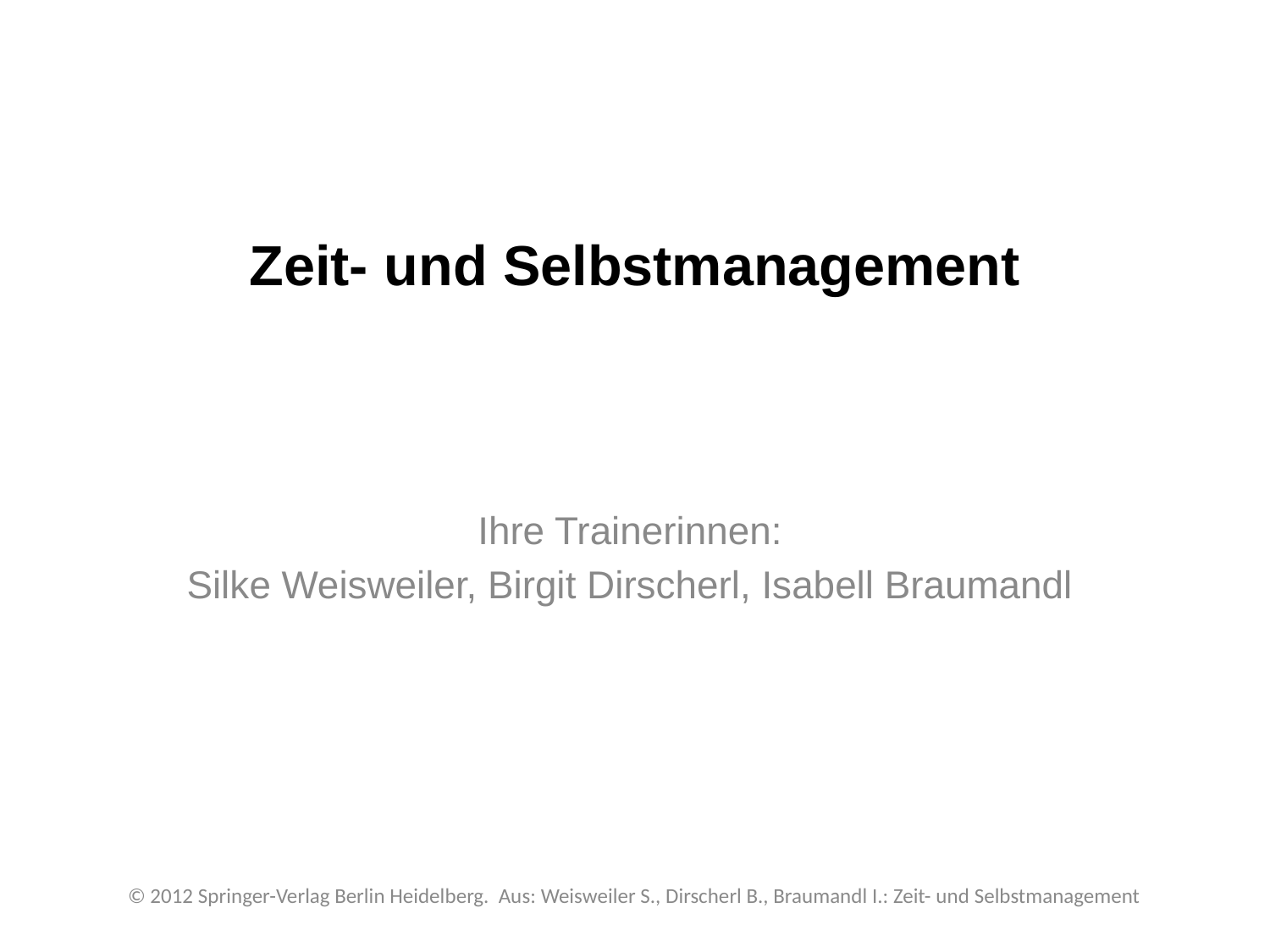

Zeit- und Selbstmanagement
Ihre Trainerinnen:
Silke Weisweiler, Birgit Dirscherl, Isabell Braumandl
© 2012 Springer-Verlag Berlin Heidelberg.  Aus: Weisweiler S., Dirscherl B., Braumandl I.: Zeit- und Selbstmanagement